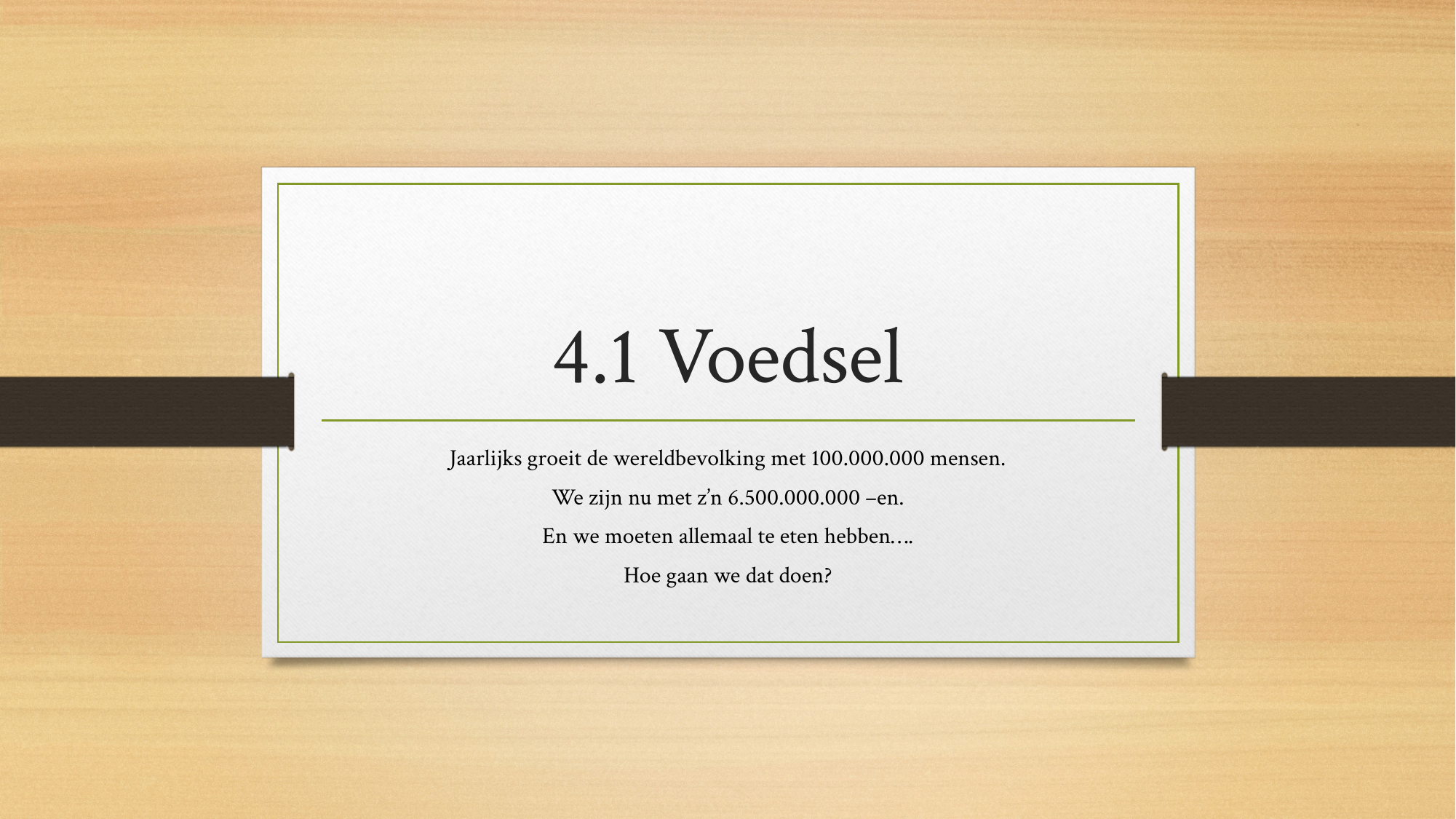

# 4.1 Voedsel
Jaarlijks groeit de wereldbevolking met 100.000.000 mensen.
We zijn nu met z’n 6.500.000.000 –en.
En we moeten allemaal te eten hebben….
Hoe gaan we dat doen?